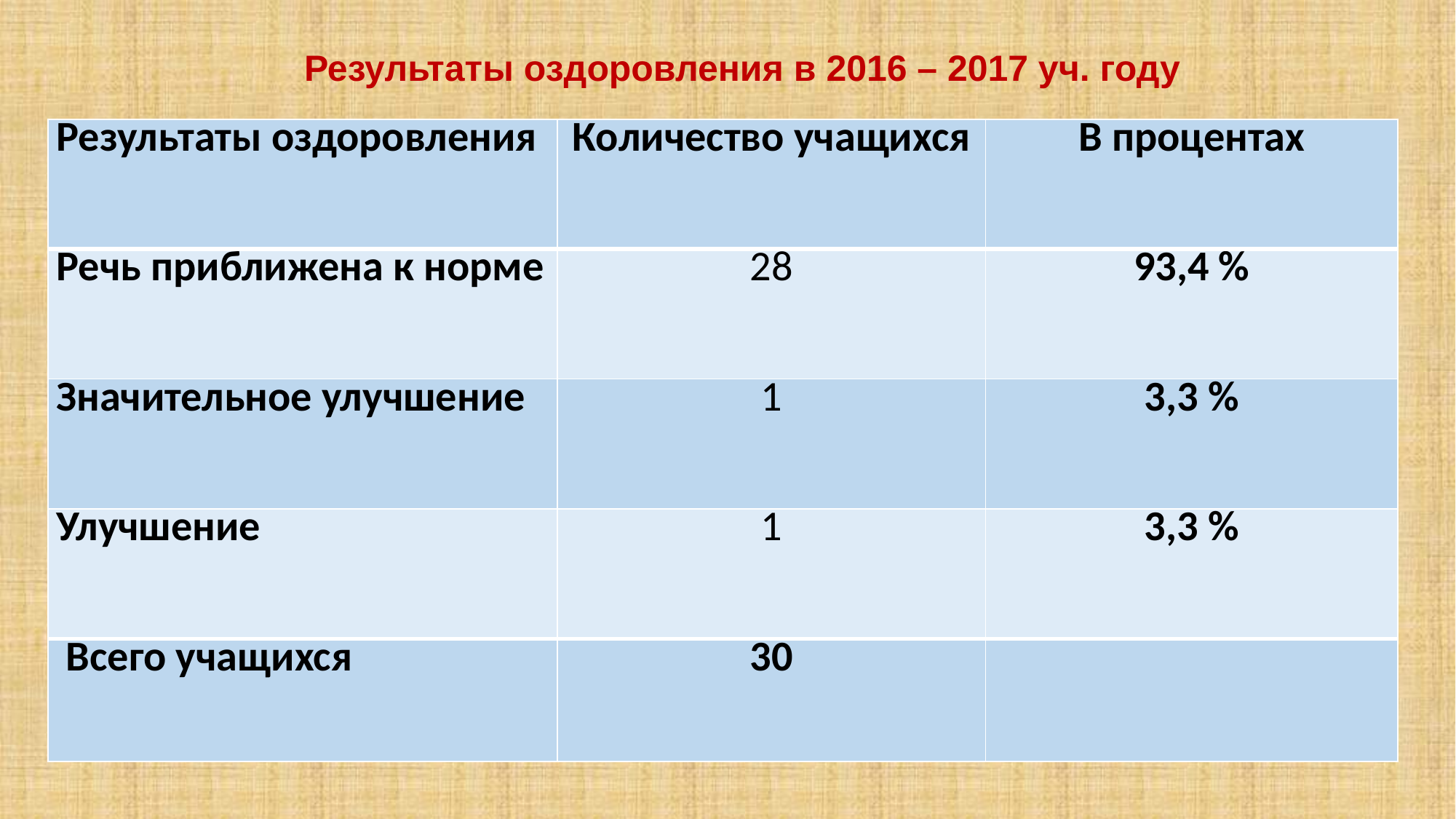

Результаты оздоровления в 2016 – 2017 уч. году
| Результаты оздоровления | Количество учащихся | В процентах |
| --- | --- | --- |
| Речь приближена к норме | 28 | 93,4 % |
| Значительное улучшение | 1 | 3,3 % |
| Улучшение | 1 | 3,3 % |
| Всего учащихся | 30 |  |